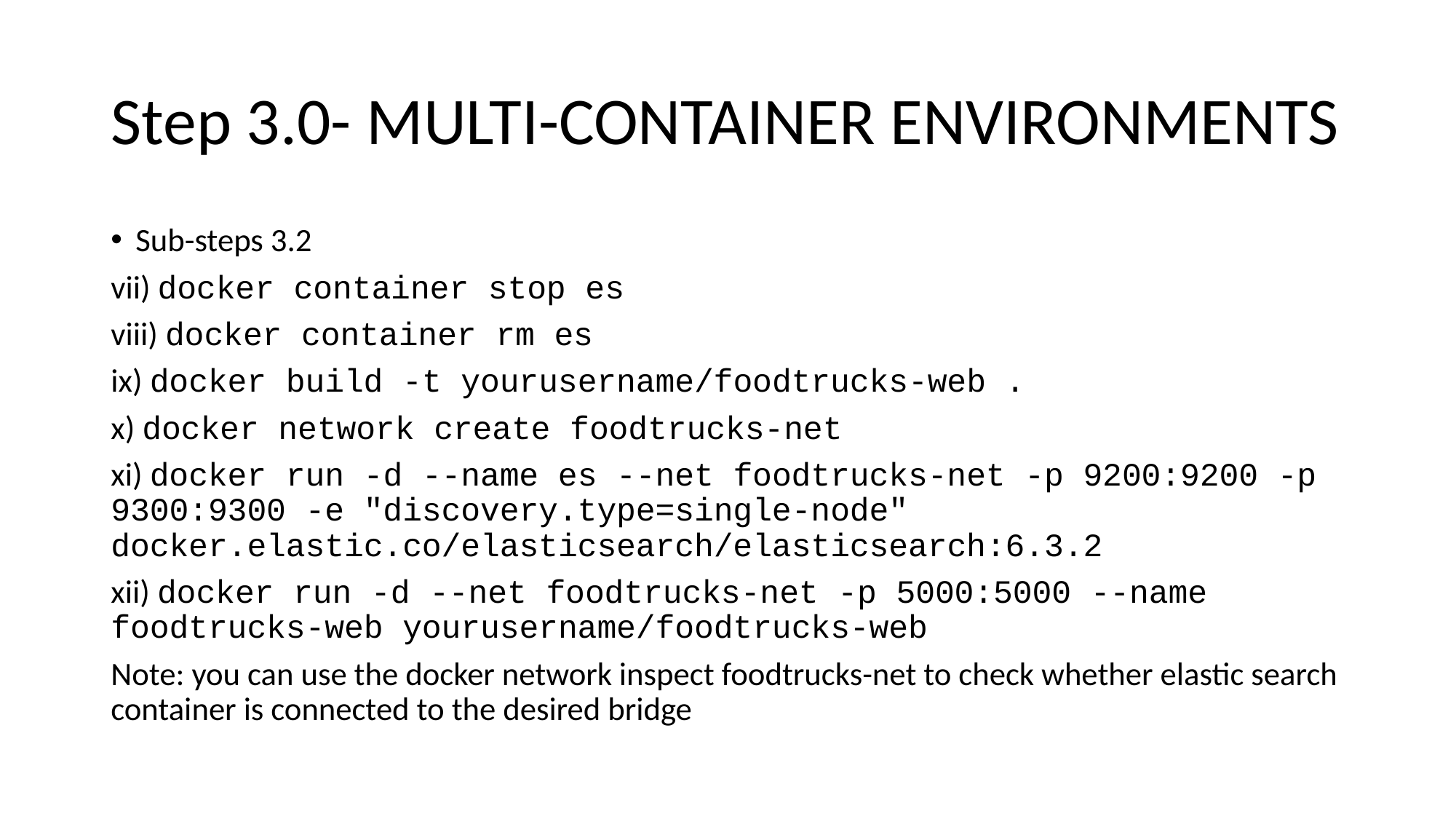

# Step 3.0- MULTI-CONTAINER ENVIRONMENTS
Sub-steps 3.2
vii) docker container stop es
viii) docker container rm es
ix) docker build -t yourusername/foodtrucks-web .
x) docker network create foodtrucks-net
xi) docker run -d --name es --net foodtrucks-net -p 9200:9200 -p 9300:9300 -e "discovery.type=single-node" docker.elastic.co/elasticsearch/elasticsearch:6.3.2
xii) docker run -d --net foodtrucks-net -p 5000:5000 --name foodtrucks-web yourusername/foodtrucks-web
Note: you can use the docker network inspect foodtrucks-net to check whether elastic search container is connected to the desired bridge